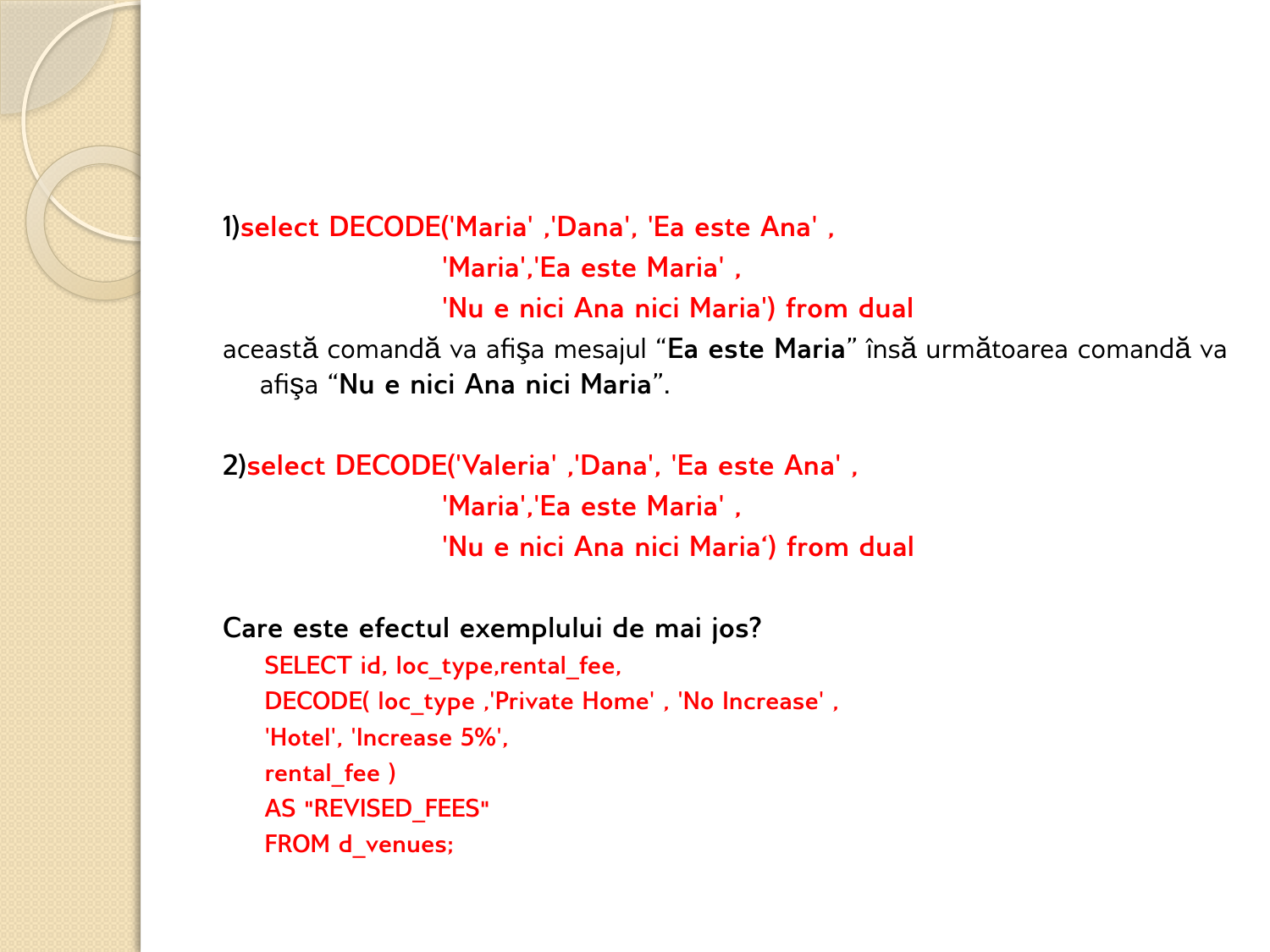

#
1)select DECODE('Maria' ,'Dana', 'Ea este Ana' ,
                       'Maria','Ea este Maria' ,
                       'Nu e nici Ana nici Maria') from dual
această comandă va afişa mesajul “Ea este Maria” însă următoarea comandă va afişa “Nu e nici Ana nici Maria”.

2)select DECODE('Valeria' ,'Dana', 'Ea este Ana' ,
                       'Maria','Ea este Maria' ,
                       'Nu e nici Ana nici Maria‘) from dual

Care este efectul exemplului de mai jos?
SELECT id, loc_type,rental_fee,
DECODE( loc_type ,'Private Home' , 'No Increase' ,
'Hotel', 'Increase 5%',
rental_fee )
AS "REVISED_FEES"
FROM d_venues;